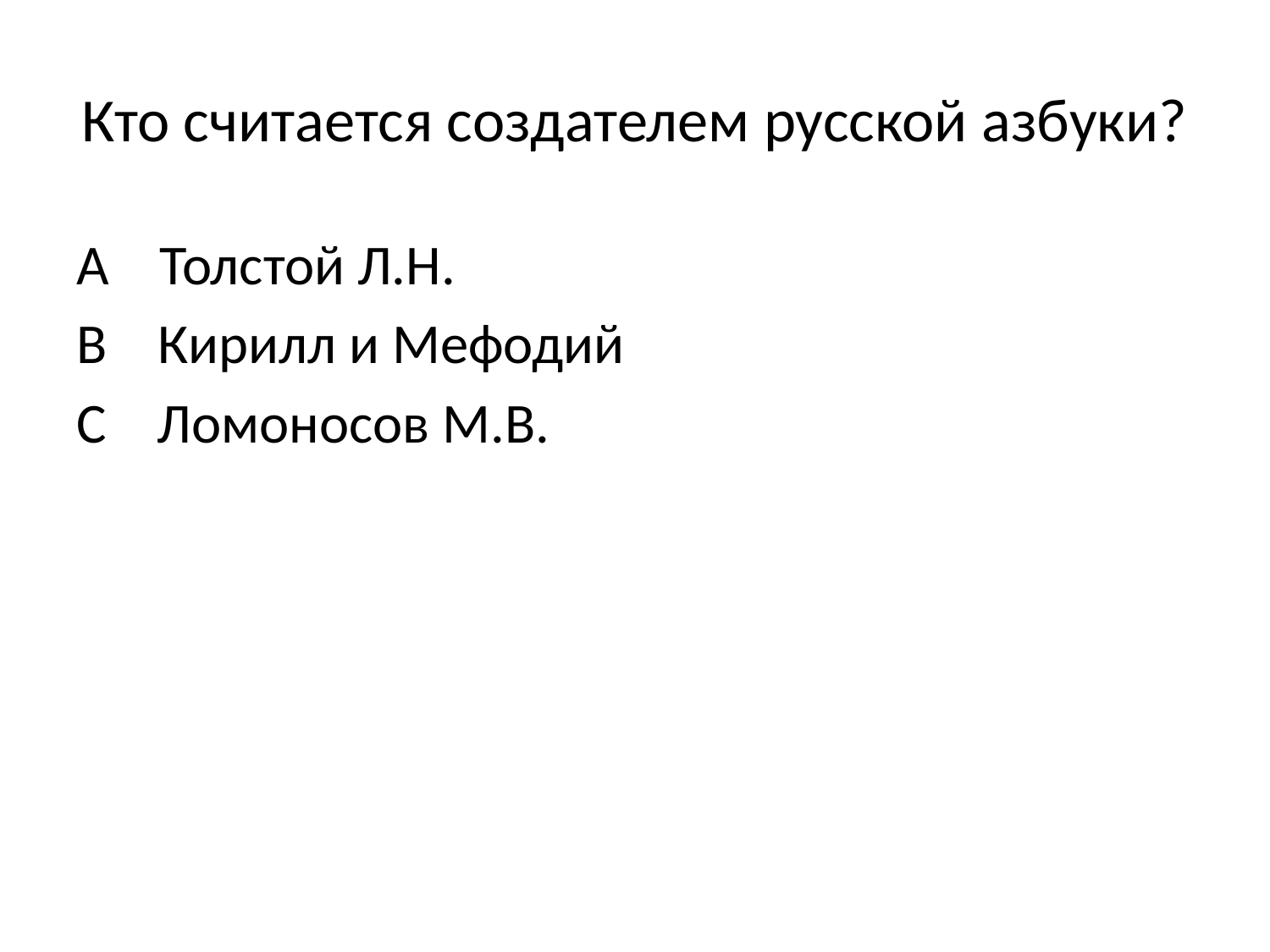

# Кто считается создателем русской азбуки?
А    Толстой Л.Н.
В    Кирилл и Мефодий
С    Ломоносов М.В.